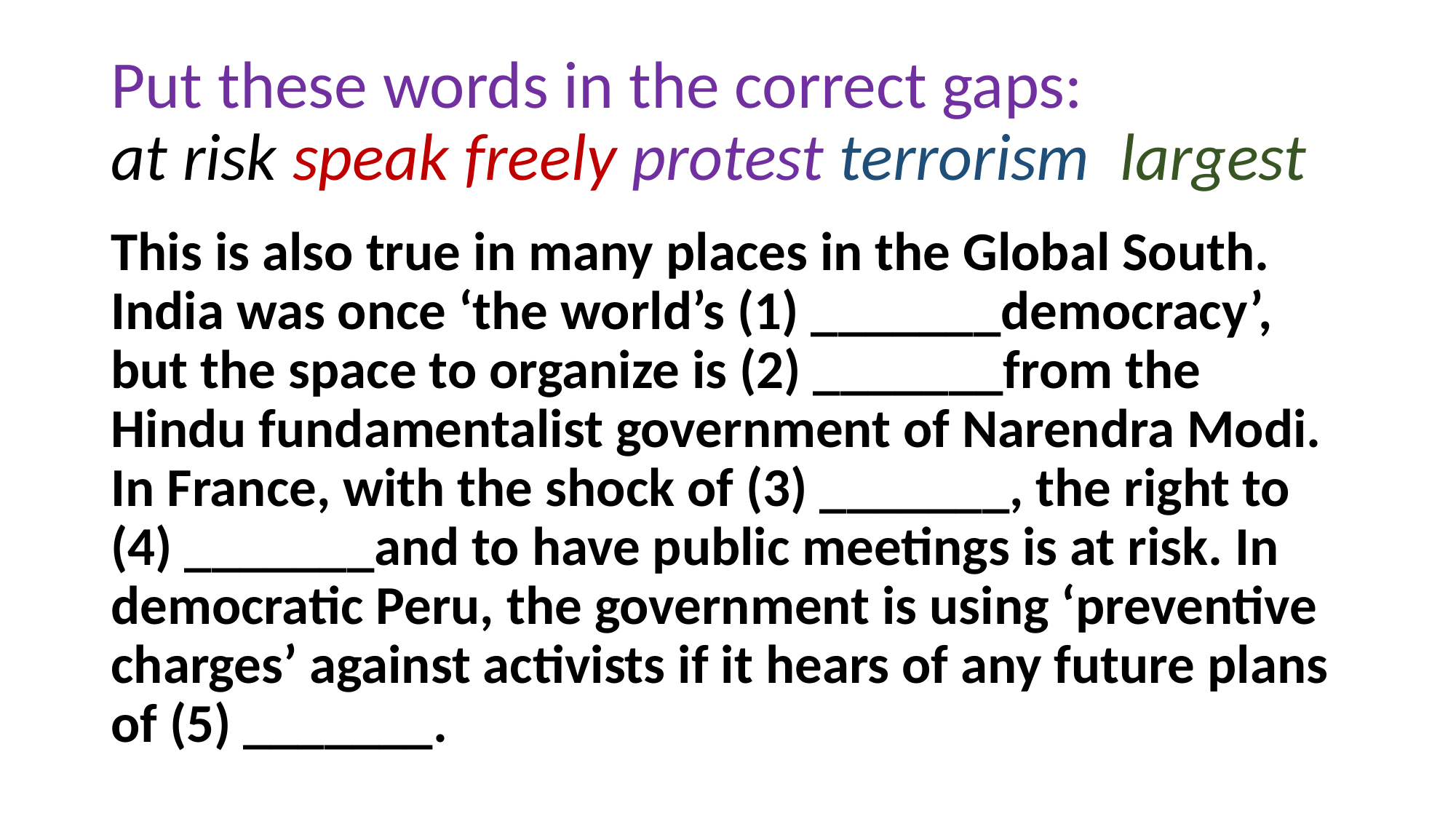

# Put these words in the correct gaps: at risk speak freely protest terrorism  largest
This is also true in many places in the Global South. India was once ‘the world’s (1) _______democracy’, but the space to organize is (2) _______from the Hindu fundamentalist government of Narendra Modi. In France, with the shock of (3) _______, the right to (4) _______and to have public meetings is at risk. In democratic Peru, the government is using ‘preventive charges’ against activists if it hears of any future plans of (5) _______.